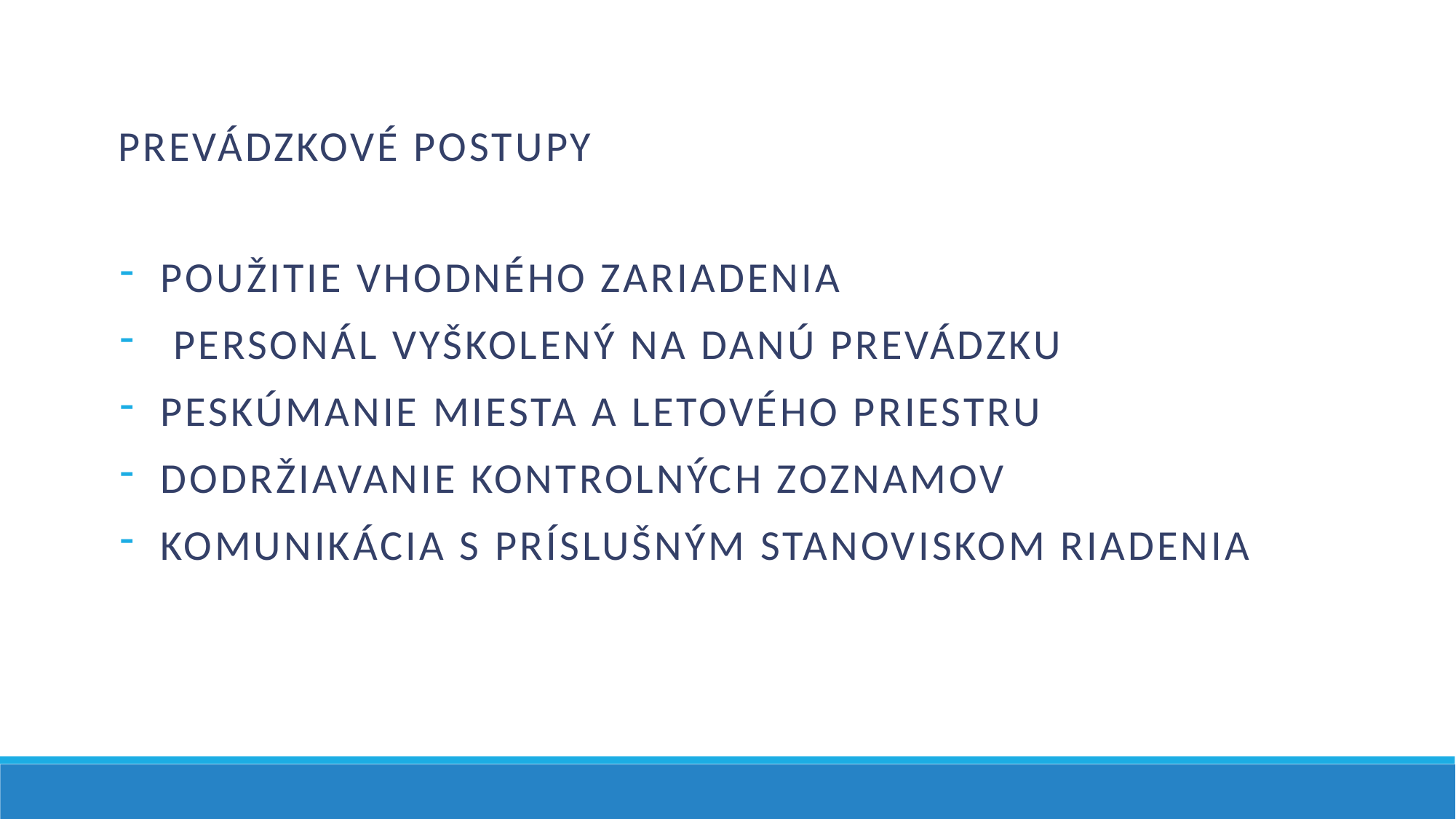

PREVÁDZKOVÉ POSTUPY
POUŽITIE VHODNÉHO ZARIADENIA
 PERSONÁL VYŠKOLENÝ NA DANÚ PREVÁDZKU
PESKÚMANIE MIESTA A LETOVÉHO PRIESTRU
DODRŽIAVANIE KONTROLNÝCH ZOZNAMOV
KOMUNIKÁCIA S PRÍSLUŠNÝM STANOVISKOM RIADENIA